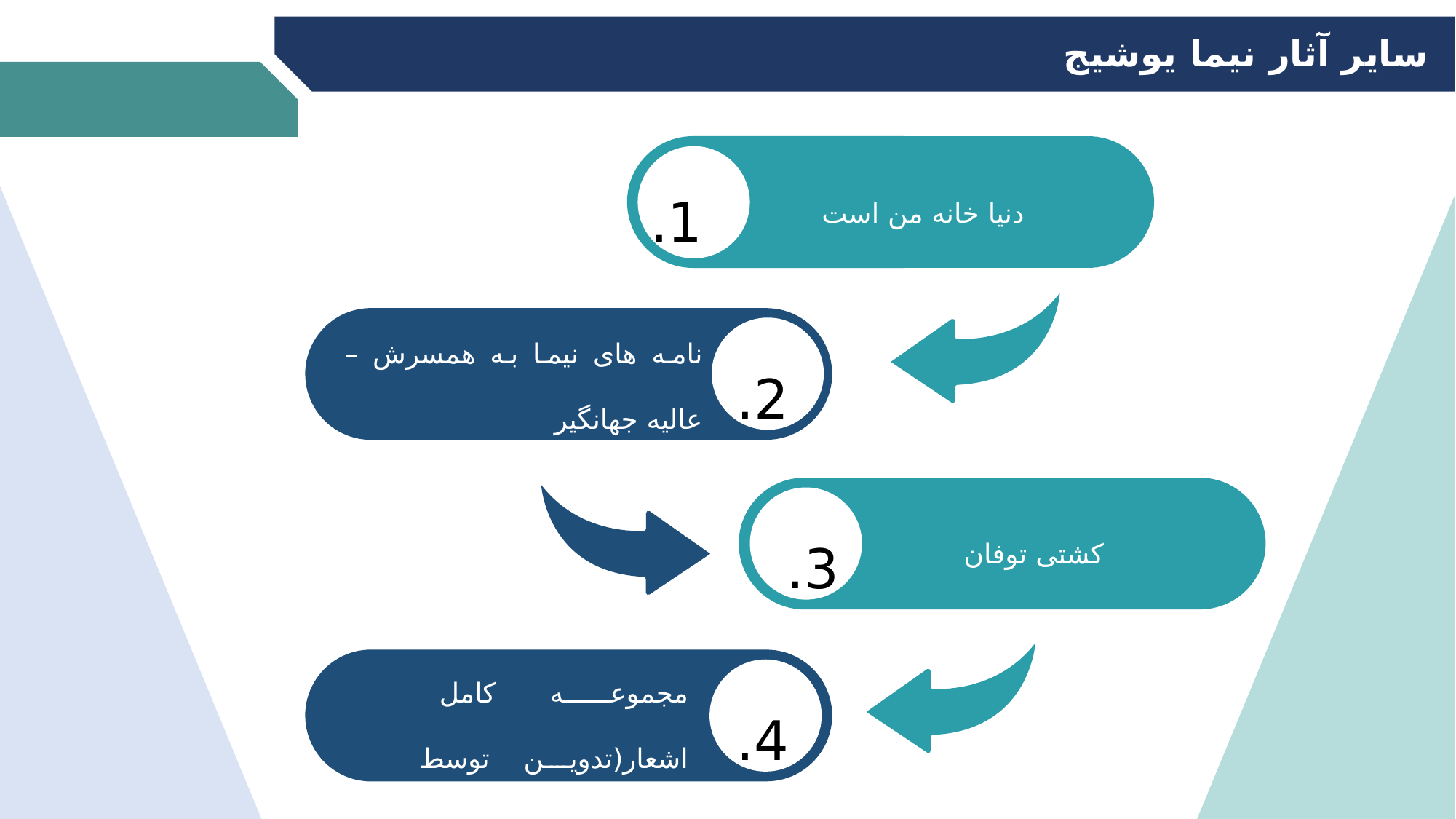

سایر آثار نیما یوشیج
1.

دنیا خانه من است

2.
نامه های نیما به همسرش – عالیه جهانگیر

3.

کشتی توفان
4.
مجموعه کامل اشعار(تدوین توسط سیروس طاهباز)